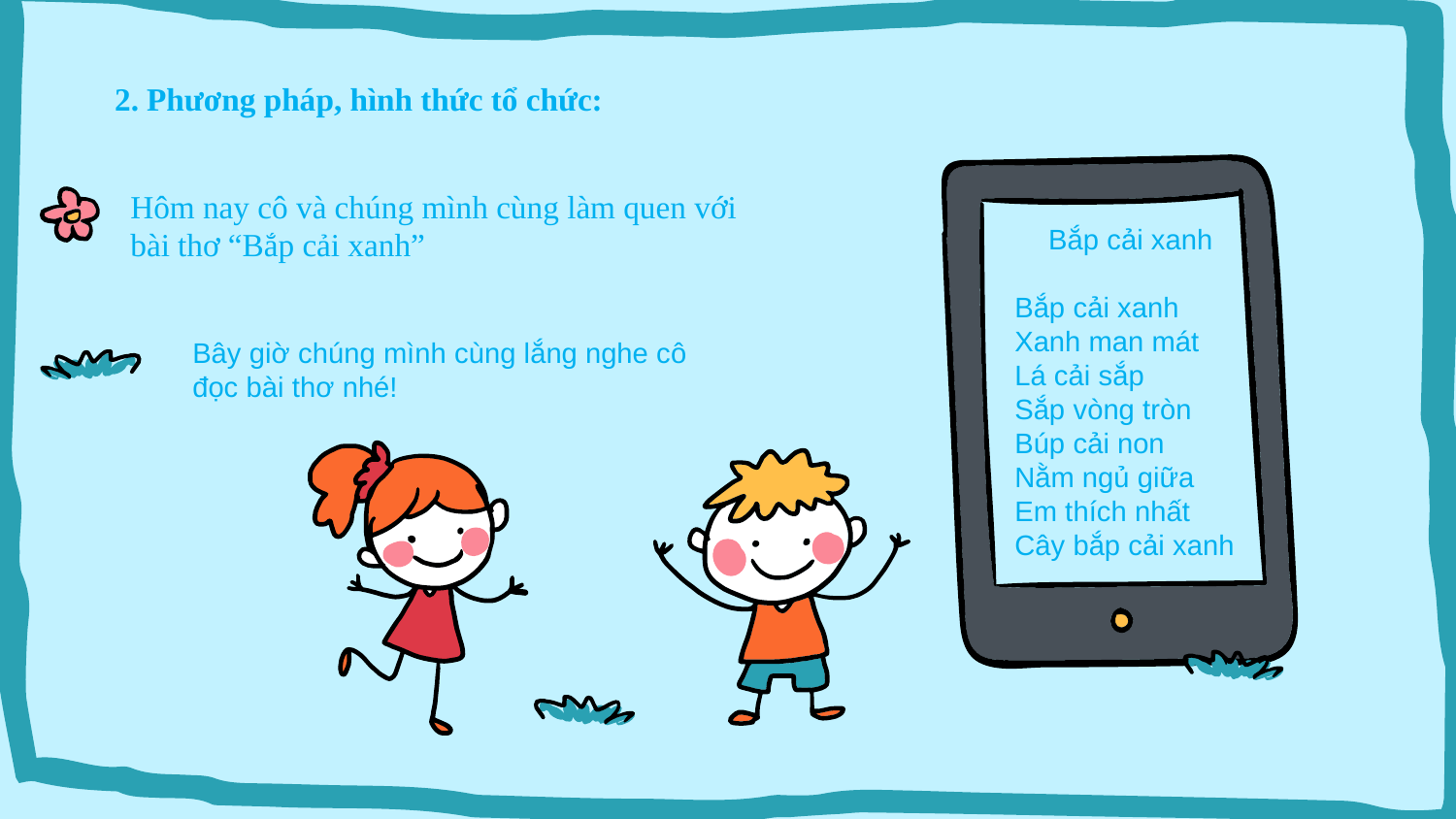

2. Phương pháp, hình thức tổ chức:

Hôm nay cô và chúng mình cùng làm quen với bài thơ “Bắp cải xanh”

Bắp cải xanh

Bắp cải xanh
Xanh man mát
Lá cải sắp
Sắp vòng tròn
Búp cải non
Nằm ngủ giữa
Em thích nhất
Cây bắp cải xanh
Bây giờ chúng mình cùng lắng nghe cô đọc bài thơ nhé!